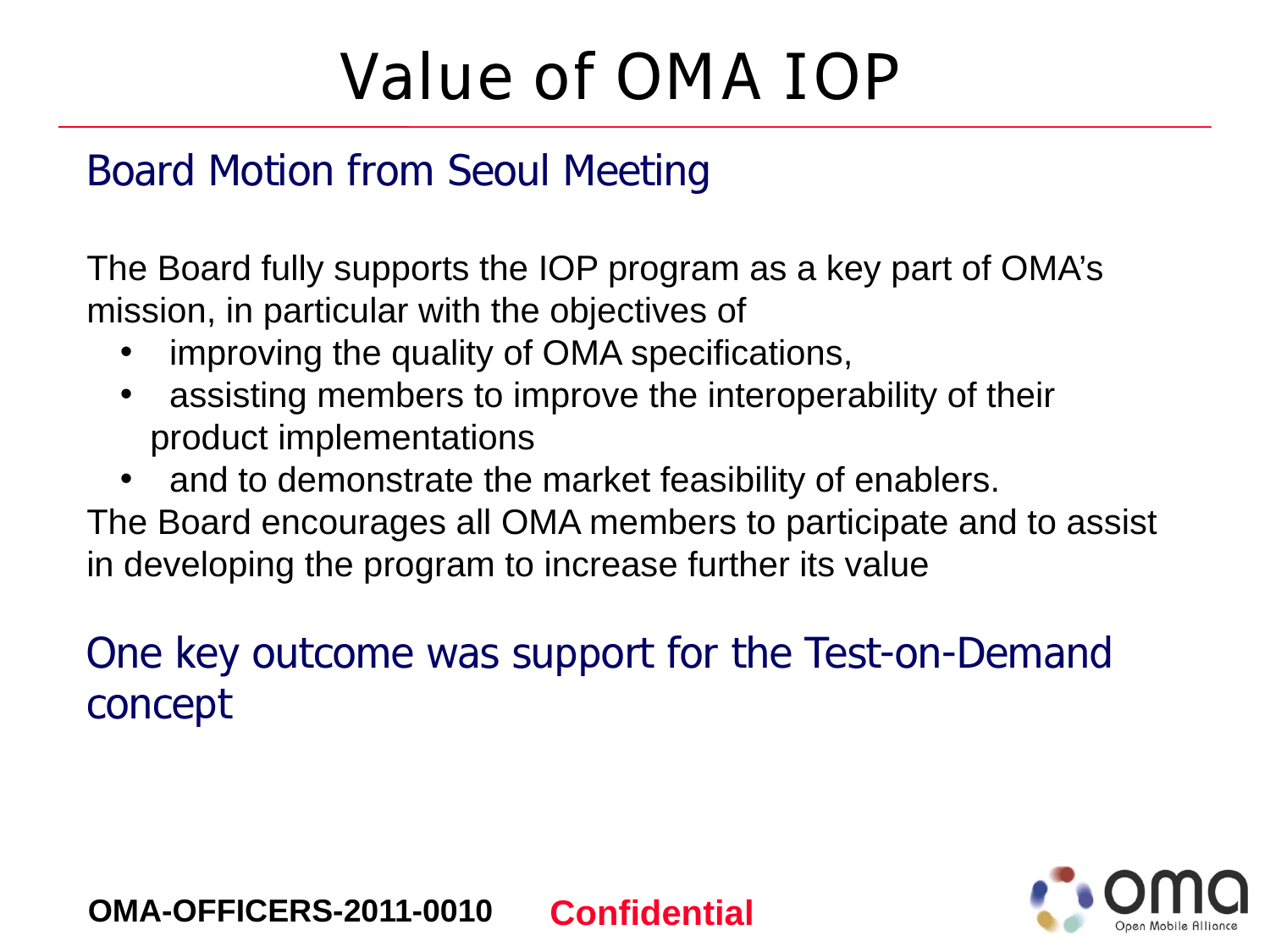

# Value of OMA IOP
Board Motion from Seoul Meeting

The Board fully supports the IOP program as a key part of OMA’s mission, in particular with the objectives of
  improving the quality of OMA specifications,
  assisting members to improve the interoperability of their product implementations
  and to demonstrate the market feasibility of enablers.
The Board encourages all OMA members to participate and to assist in developing the program to increase further its value

One key outcome was support for the Test-on-Demand concept